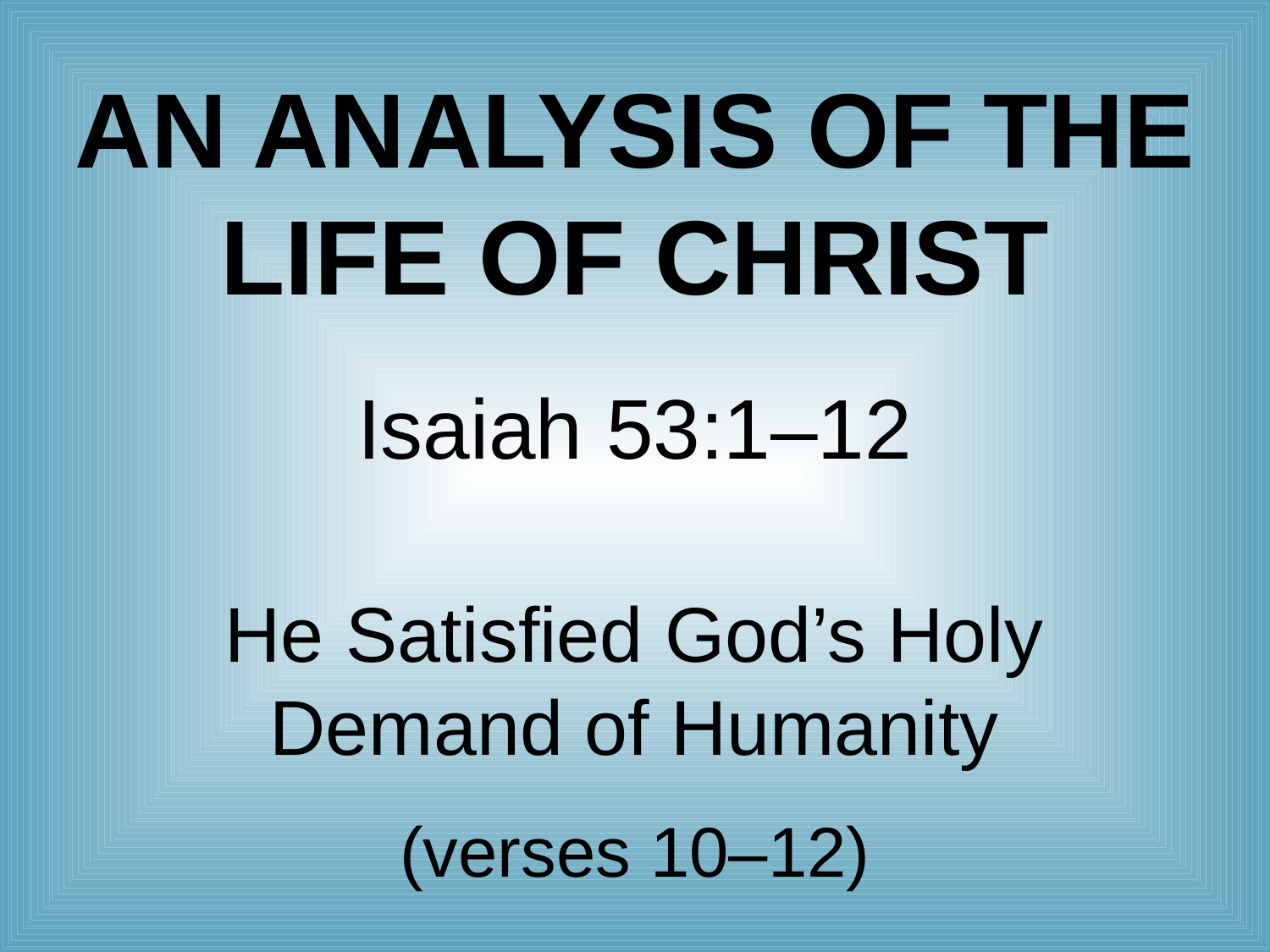

# An Analysis of the Life of Christ
Isaiah 53:1–12

He Satisfied God’s Holy Demand of Humanity
(verses 10–12)